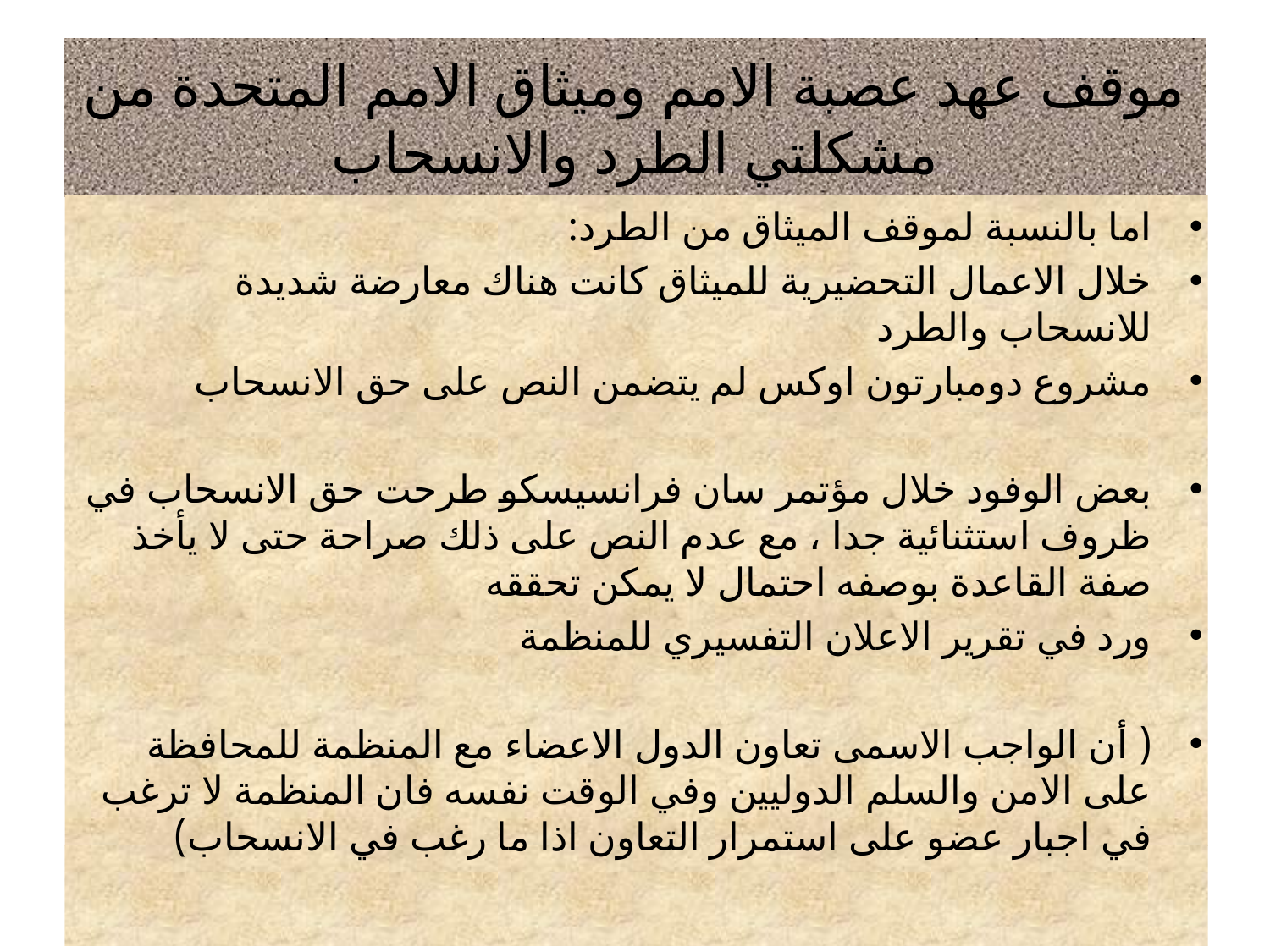

# موقف عهد عصبة الامم وميثاق الامم المتحدة من مشكلتي الطرد والانسحاب
اما بالنسبة لموقف الميثاق من الطرد:
خلال الاعمال التحضيرية للميثاق كانت هناك معارضة شديدة للانسحاب والطرد
مشروع دومبارتون اوكس لم يتضمن النص على حق الانسحاب

بعض الوفود خلال مؤتمر سان فرانسيسكو طرحت حق الانسحاب في ظروف استثنائية جدا ، مع عدم النص على ذلك صراحة حتى لا يأخذ صفة القاعدة بوصفه احتمال لا يمكن تحققه
ورد في تقرير الاعلان التفسيري للمنظمة

( أن الواجب الاسمى تعاون الدول الاعضاء مع المنظمة للمحافظة على الامن والسلم الدوليين وفي الوقت نفسه فان المنظمة لا ترغب في اجبار عضو على استمرار التعاون اذا ما رغب في الانسحاب)